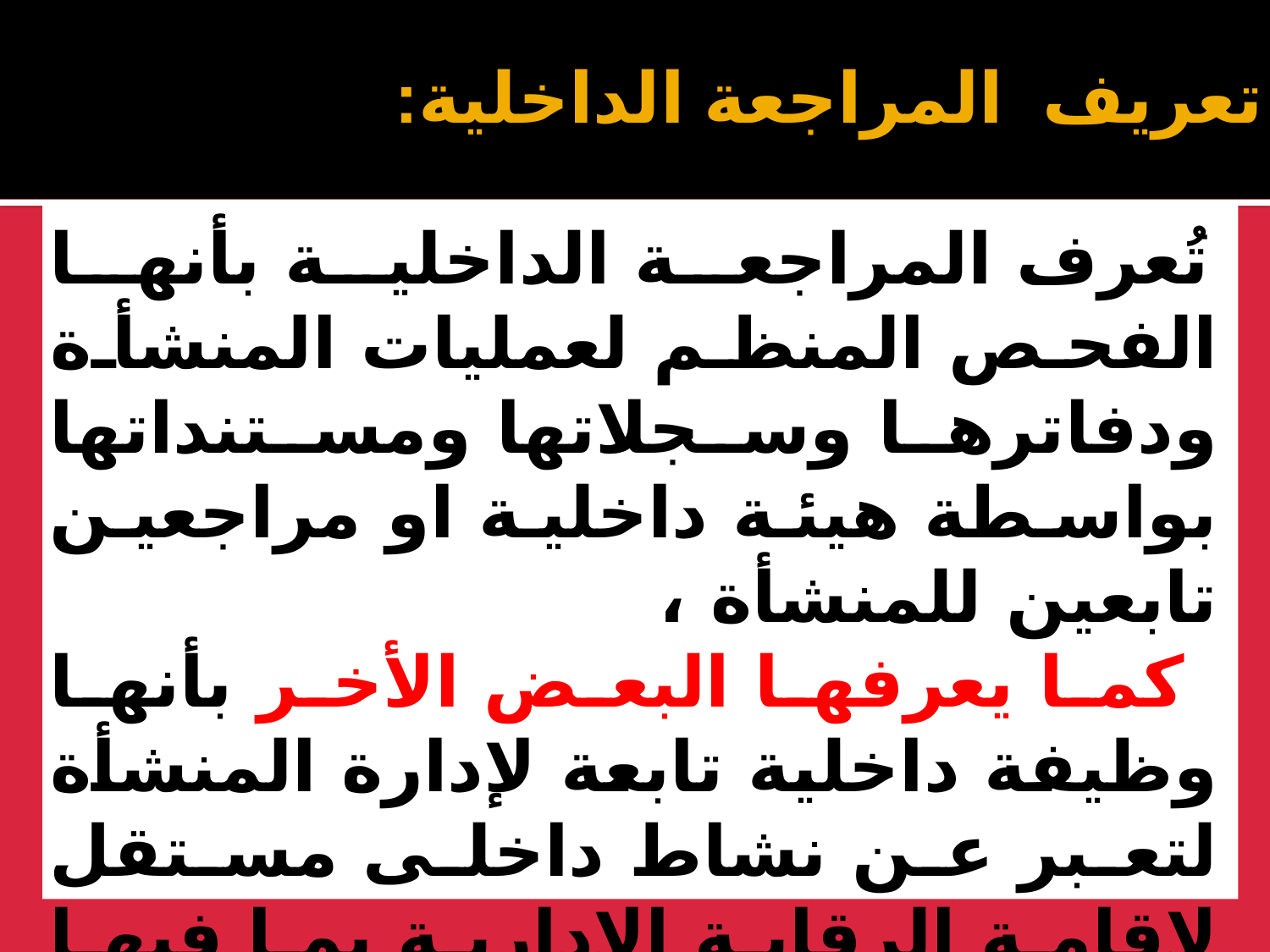

# تعريف  المراجعة الداخلية:
تُعرف المراجعة الداخلية بأنها الفحص المنظم لعمليات المنشأة ودفاترها وسجلاتها ومستنداتها بواسطة هيئة داخلية او مراجعين تابعين للمنشأة ،
 كما يعرفها البعض الأخر بأنها وظيفة داخلية تابعة لإدارة المنشأة لتعبر عن نشاط داخلى مستقل لإقامة الرقابة الإدارية بما فيها المحاسبية لتقييم مدى تمشي النظام مع ما تتطلبه الادارة أو العمل على حسن استخدام الموارد بما يحقق الكفاية الإنتاجية القصوي .